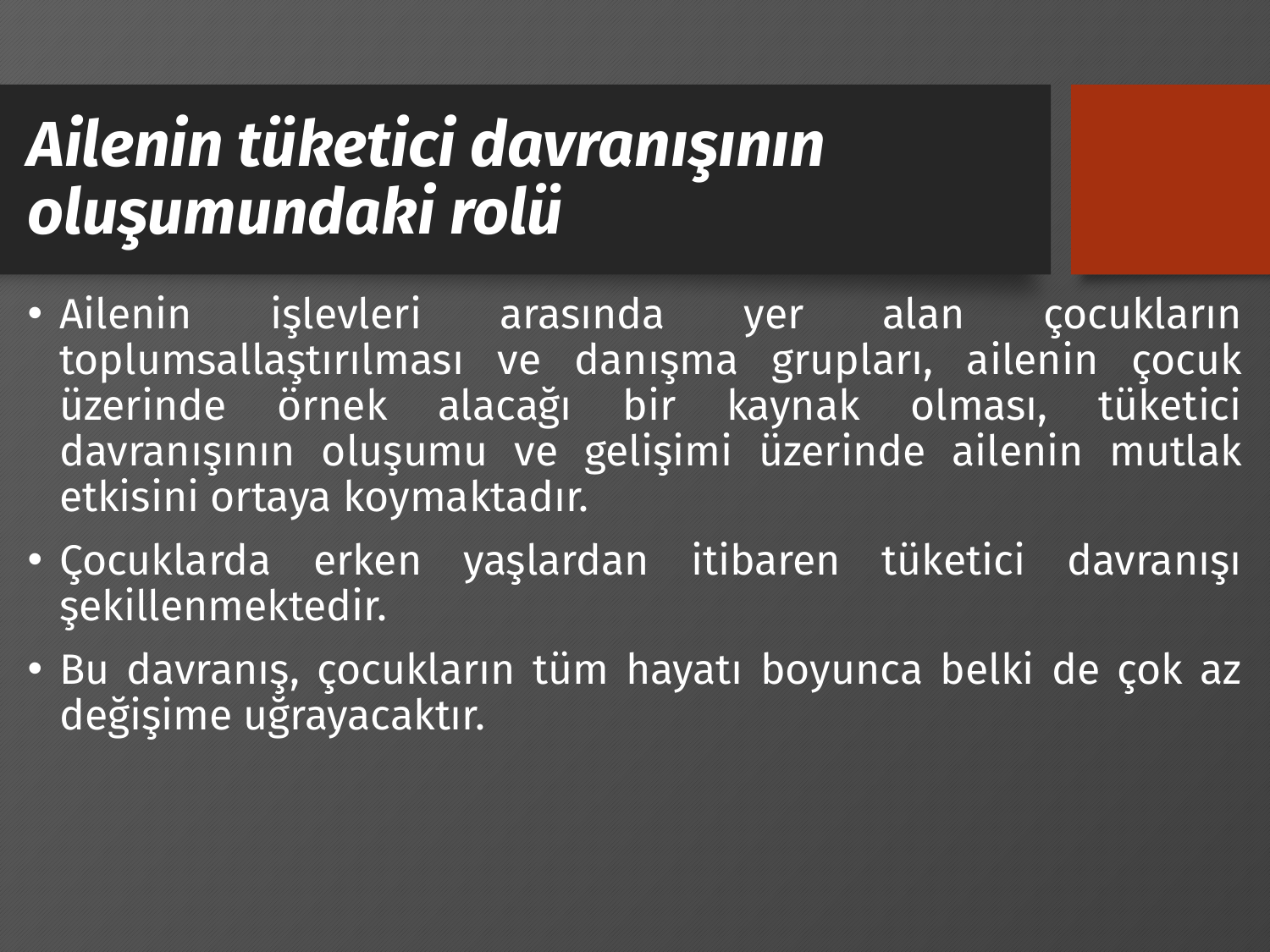

# Ailenin tüketici davranışının oluşumundaki rolü
Ailenin işlevleri arasında yer alan çocukların toplumsallaştırılması ve danışma grupları, ailenin çocuk üzerinde örnek alacağı bir kaynak olması, tüketici davranışının oluşumu ve gelişimi üzerinde ailenin mutlak etkisini ortaya koymaktadır.
Çocuklarda erken yaşlardan itibaren tüketici davranışı şekillenmektedir.
Bu davranış, çocukların tüm hayatı boyunca belki de çok az değişime uğrayacaktır.